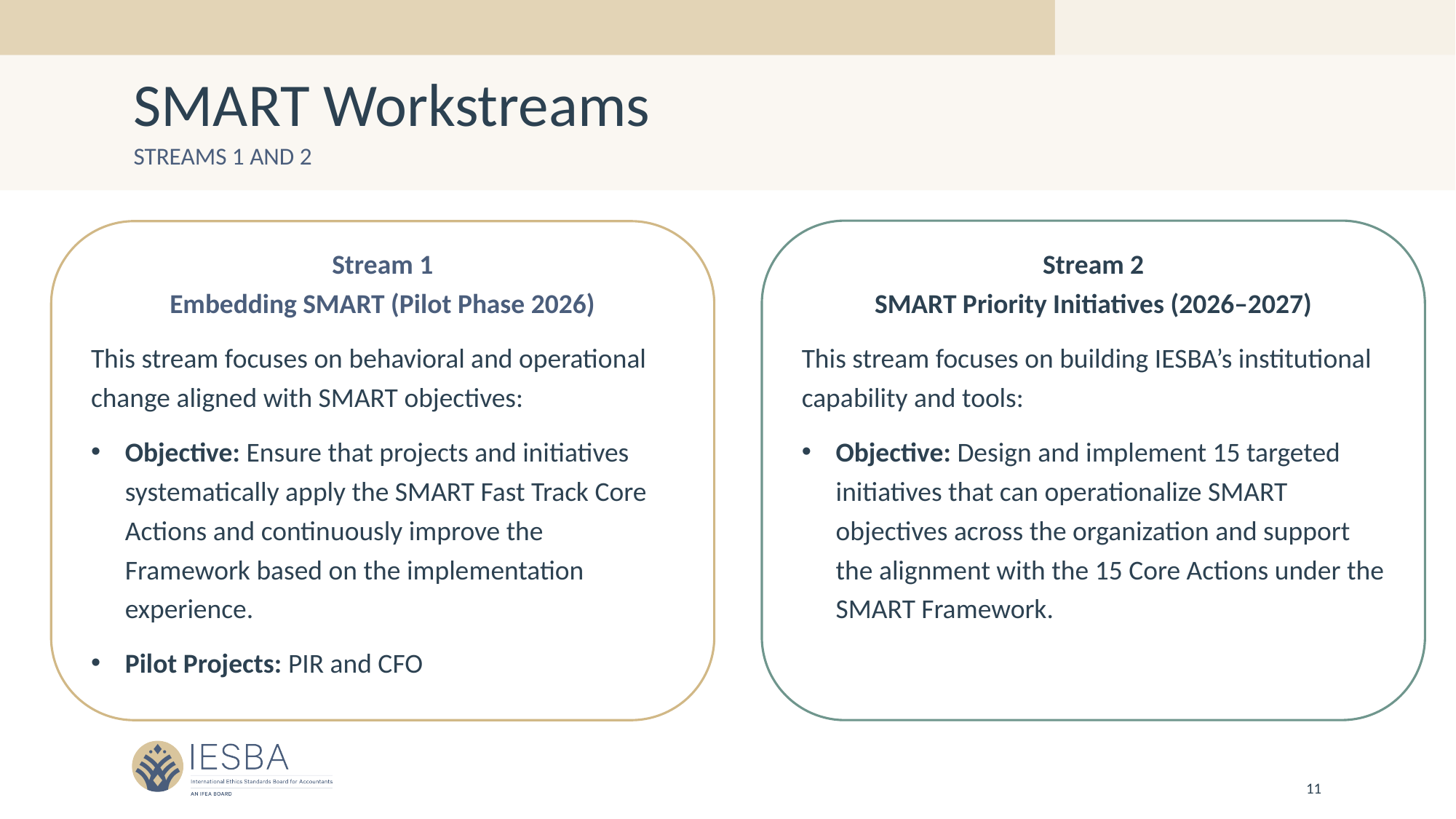

# SMART Workstreams
Streams 1 and 2

Stream 1
Embedding SMART (Pilot Phase 2026)
This stream focuses on behavioral and operational change aligned with SMART objectives:
Objective: Ensure that projects and initiatives systematically apply the SMART Fast Track Core Actions and continuously improve the Framework based on the implementation experience.
Pilot Projects: PIR and CFO
Stream 2
SMART Priority Initiatives (2026–2027)
This stream focuses on building IESBA’s institutional capability and tools:
Objective: Design and implement 15 targeted initiatives that can operationalize SMART objectives across the organization and support the alignment with the 15 Core Actions under the SMART Framework.
11